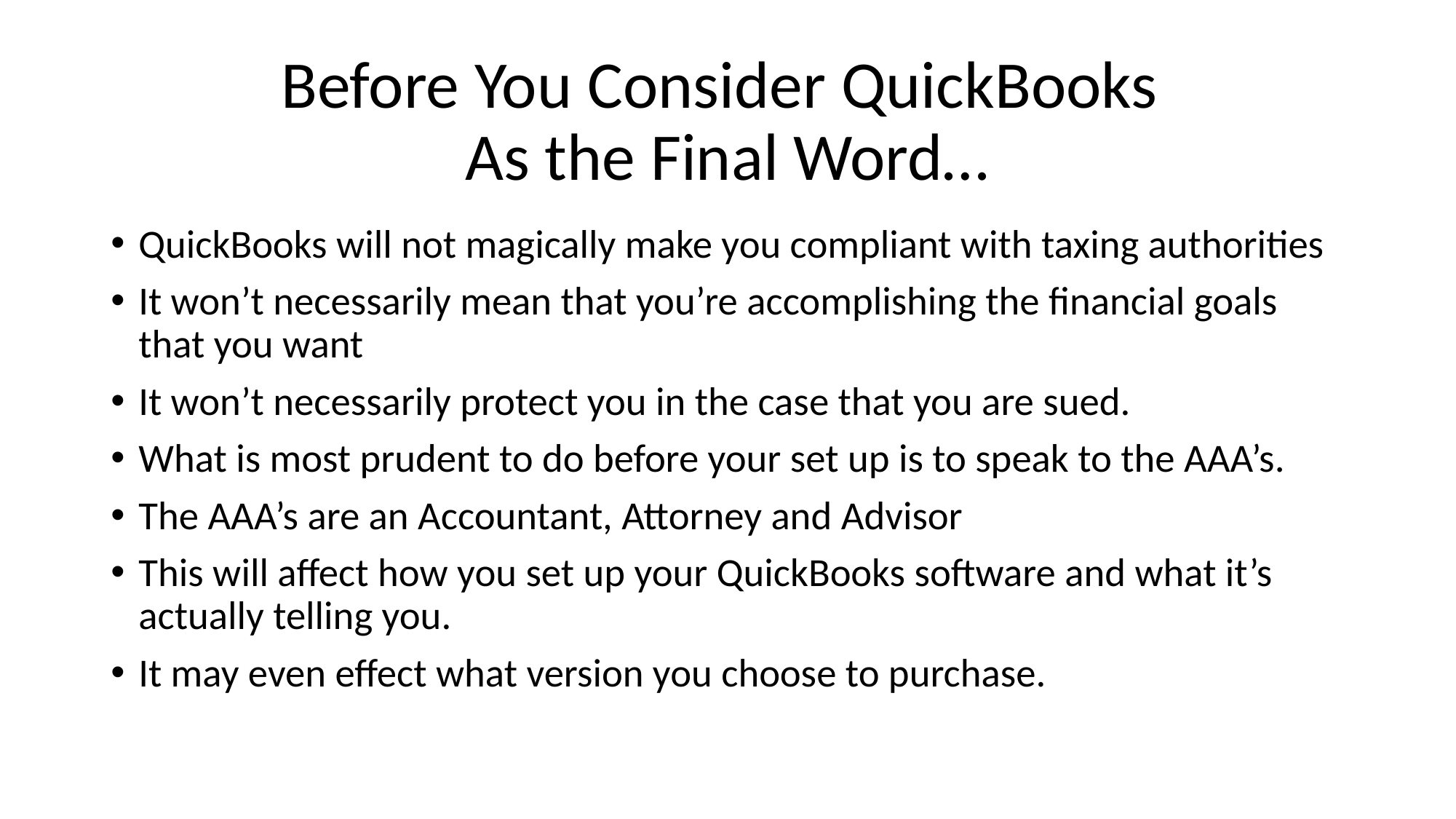

# Before You Consider QuickBooks As the Final Word…
QuickBooks will not magically make you compliant with taxing authorities
It won’t necessarily mean that you’re accomplishing the financial goals that you want
It won’t necessarily protect you in the case that you are sued.
What is most prudent to do before your set up is to speak to the AAA’s.
The AAA’s are an Accountant, Attorney and Advisor
This will affect how you set up your QuickBooks software and what it’s actually telling you.
It may even effect what version you choose to purchase.